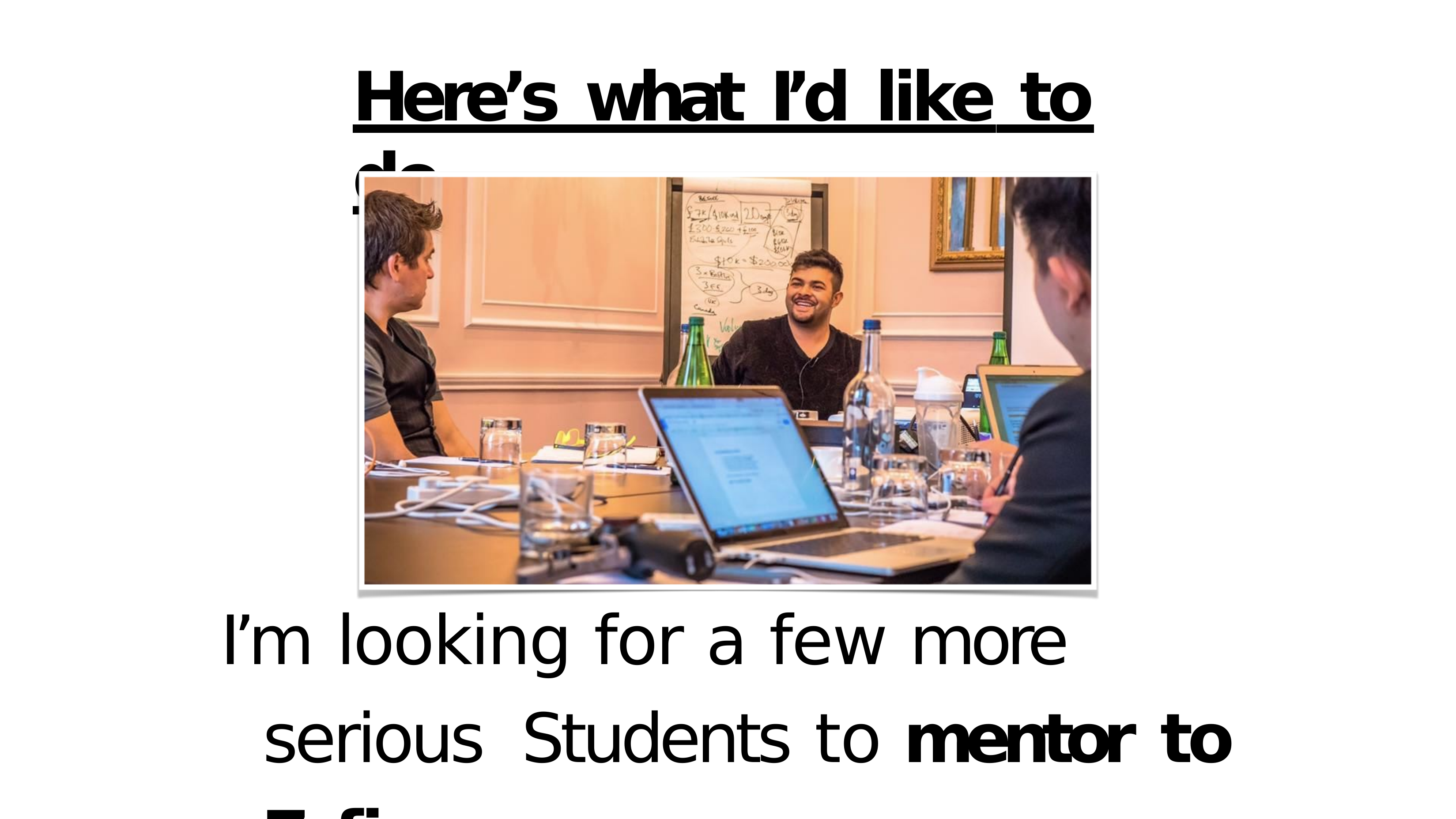

Here’s what I’d like to do

I’m looking for a few more serious  Students to mentor to 7 figures